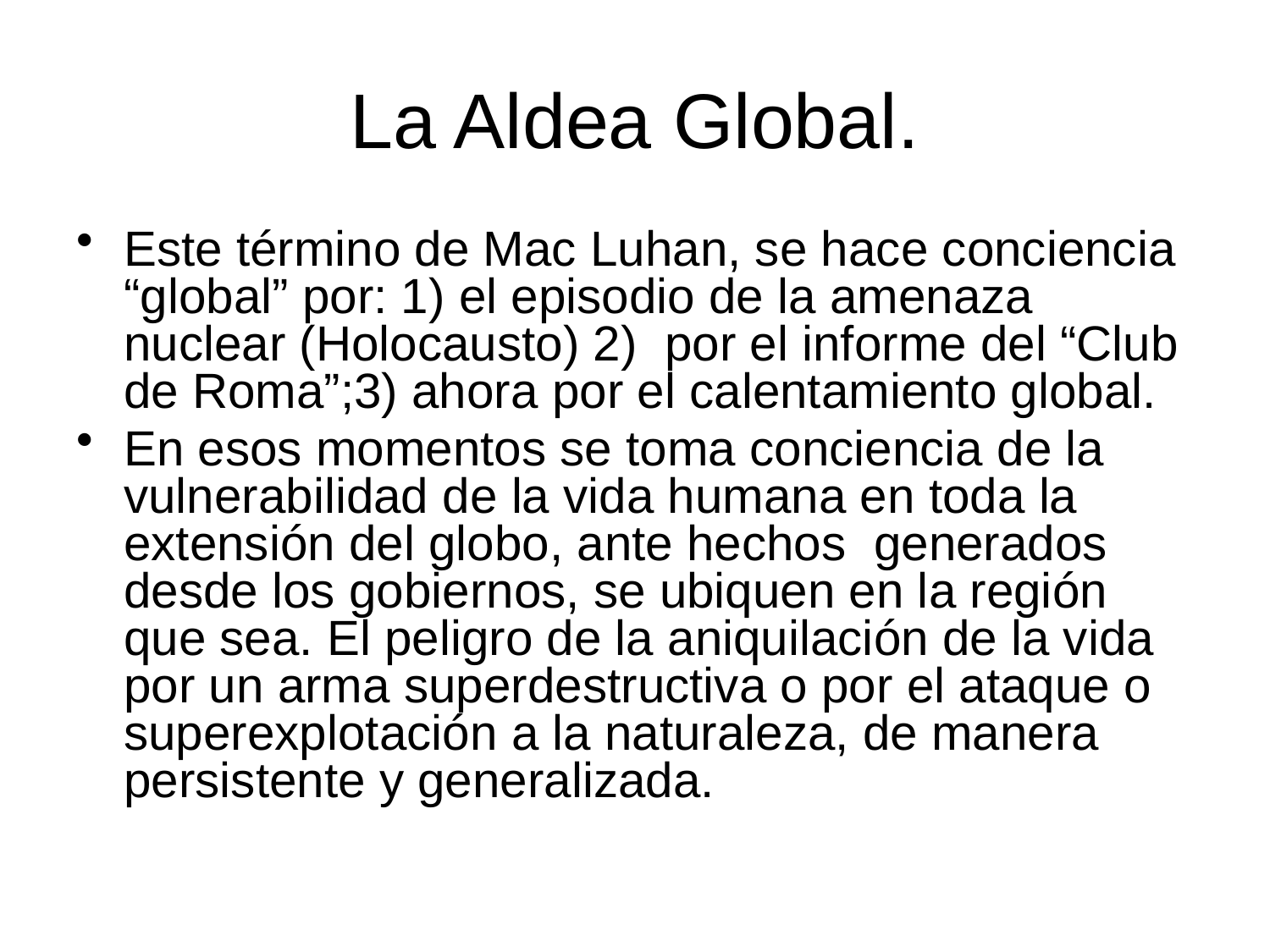

# La Aldea Global.
Este término de Mac Luhan, se hace conciencia  “global” por: 1) el episodio de la amenaza nuclear (Holocausto) 2)  por el informe del “Club de Roma”;3) ahora por el calentamiento global.
En esos momentos se toma conciencia de la vulnerabilidad de la vida humana en toda la extensión del globo, ante hechos  generados desde los gobiernos, se ubiquen en la región  que sea. El peligro de la aniquilación de la vida por un arma superdestructiva o por el ataque o superexplotación a la naturaleza, de manera persistente y generalizada.